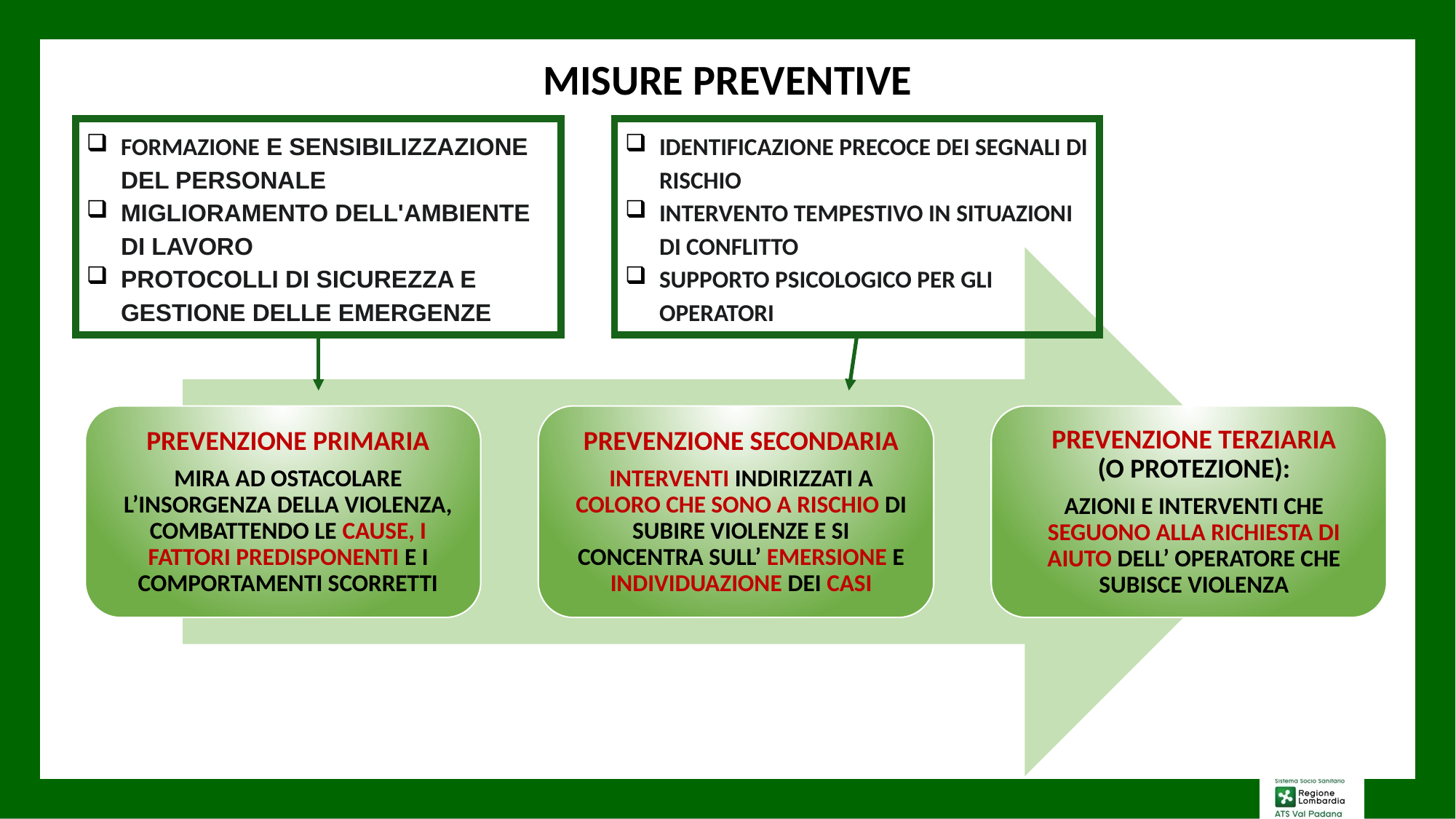

# MISURE PREVENTIVE
FORMAZIONE E SENSIBILIZZAZIONE DEL PERSONALE
MIGLIORAMENTO DELL'AMBIENTE DI LAVORO
PROTOCOLLI DI SICUREZZA E GESTIONE DELLE EMERGENZE
IDENTIFICAZIONE PRECOCE DEI SEGNALI DI RISCHIO
INTERVENTO TEMPESTIVO IN SITUAZIONI DI CONFLITTO
SUPPORTO PSICOLOGICO PER GLI OPERATORI
PREVENZIONE PRIMARIA
MIRA AD OSTACOLARE L’INSORGENZA DELLA VIOLENZA, COMBATTENDO LE CAUSE, I FATTORI PREDISPONENTI E I COMPORTAMENTI SCORRETTI
PREVENZIONE SECONDARIA
INTERVENTI INDIRIZZATI A COLORO CHE SONO A RISCHIO DI SUBIRE VIOLENZE E SI CONCENTRA SULL’ EMERSIONE E INDIVIDUAZIONE DEI CASI
PREVENZIONE TERZIARIA
(O PROTEZIONE):
AZIONI E INTERVENTI CHE SEGUONO ALLA RICHIESTA DI AIUTO DELL’ OPERATORE CHE SUBISCE VIOLENZA